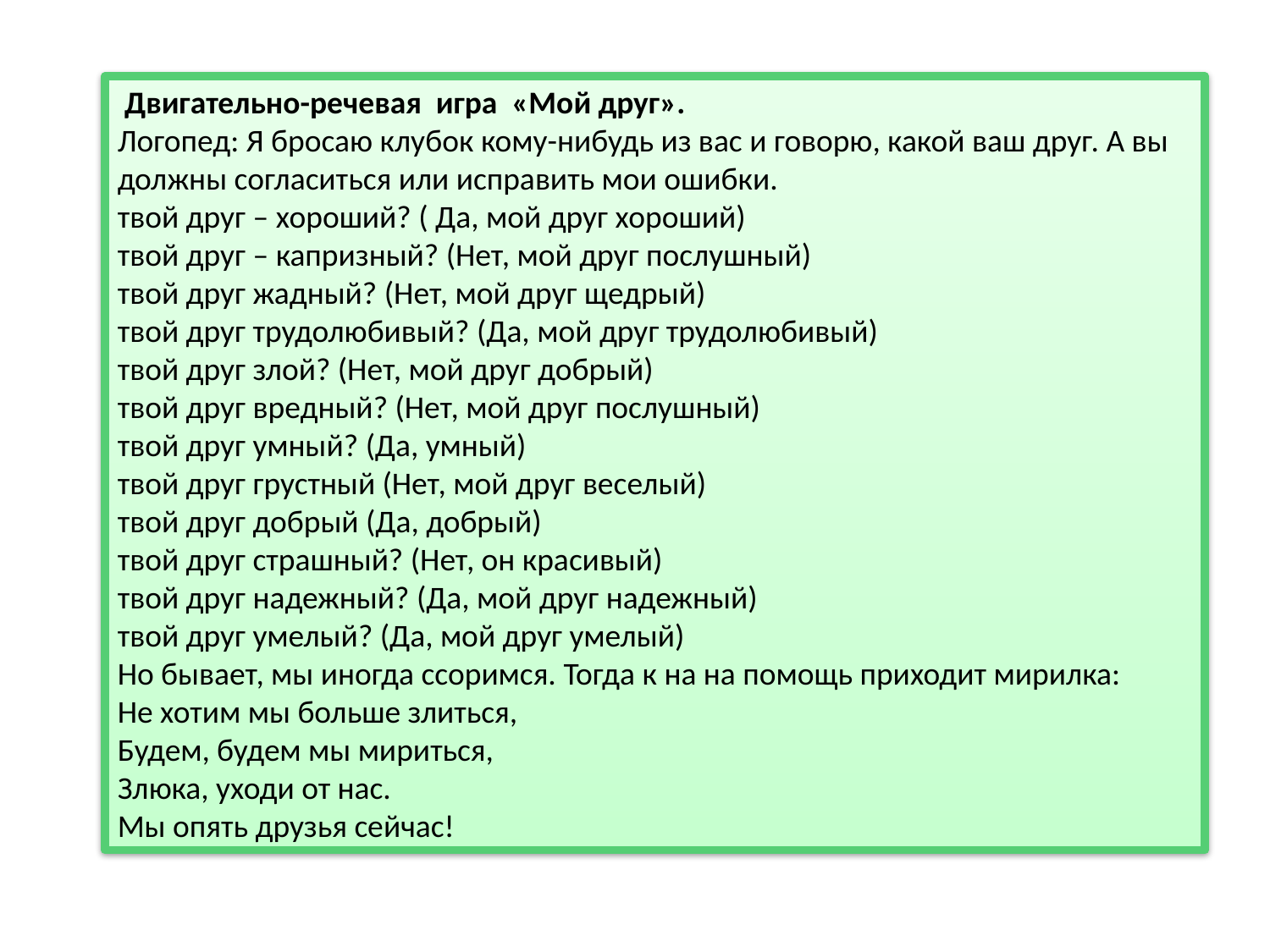

Двигательно-речевая  игра  «Мой друг».
Логопед: Я бросаю клубок кому-нибудь из вас и говорю, какой ваш друг. А вы должны согласиться или исправить мои ошибки.
твой друг – хороший? ( Да, мой друг хороший)
твой друг – капризный? (Нет, мой друг послушный)
твой друг жадный? (Нет, мой друг щедрый)
твой друг трудолюбивый? (Да, мой друг трудолюбивый)
твой друг злой? (Нет, мой друг добрый)
твой друг вредный? (Нет, мой друг послушный)
твой друг умный? (Да, умный)
твой друг грустный (Нет, мой друг веселый)
твой друг добрый (Да, добрый)
твой друг страшный? (Нет, он красивый)
твой друг надежный? (Да, мой друг надежный)
твой друг умелый? (Да, мой друг умелый)
Но бывает, мы иногда ссоримся. Тогда к на на помощь приходит мирилка:
Не хотим мы больше злиться,
Будем, будем мы мириться,
Злюка, уходи от нас.
Мы опять друзья сейчас!